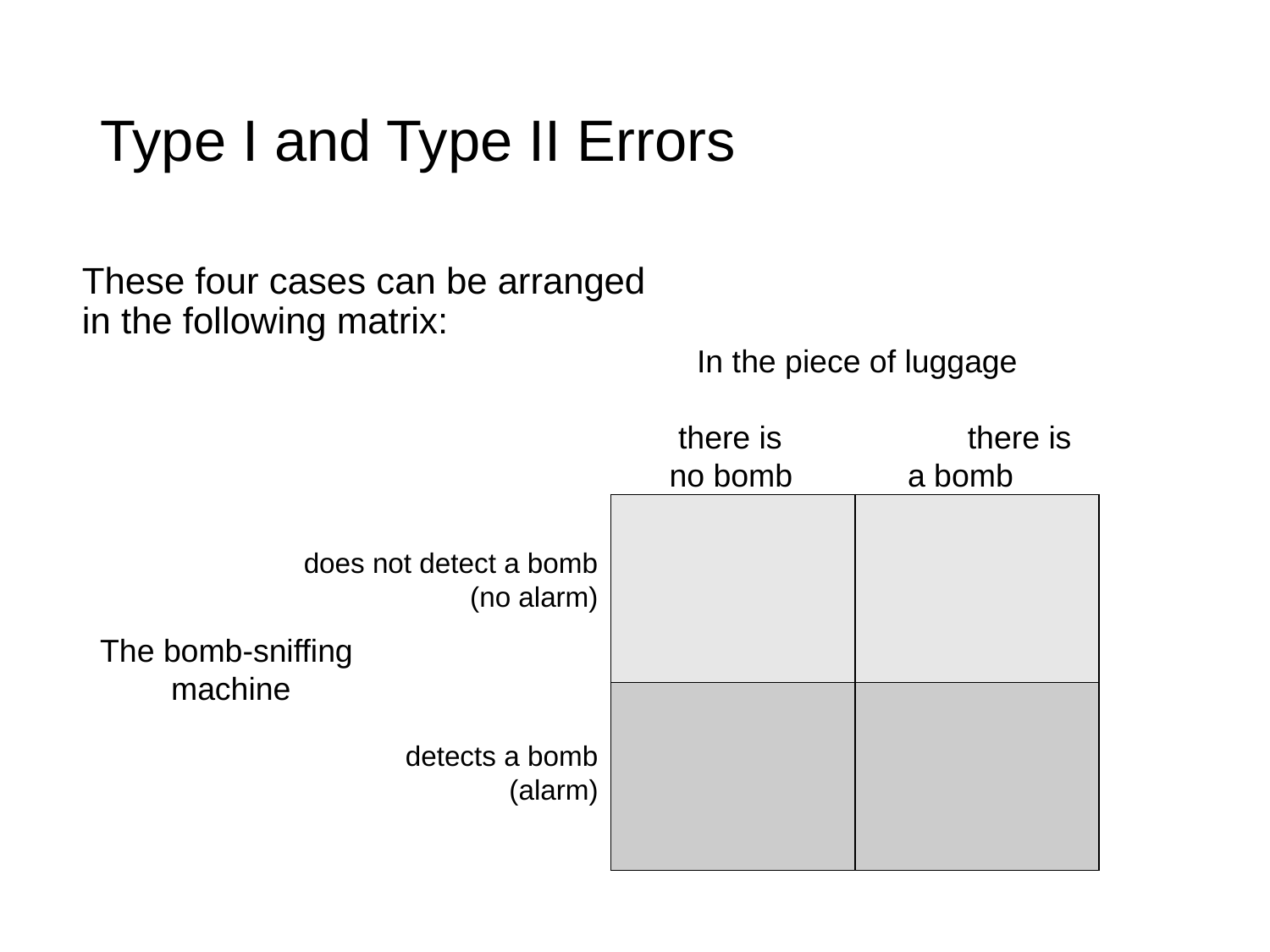

# Type I and Type II Errors
These four cases can be arranged
in the following matrix:

In the piece of luggage

    there is	        there is
   no bomb             a bomb

|  |  |
| --- | --- |
|  |  |
does not detect a bomb
(no alarm)
The bomb-sniffing
machine
detects a bomb
(alarm)